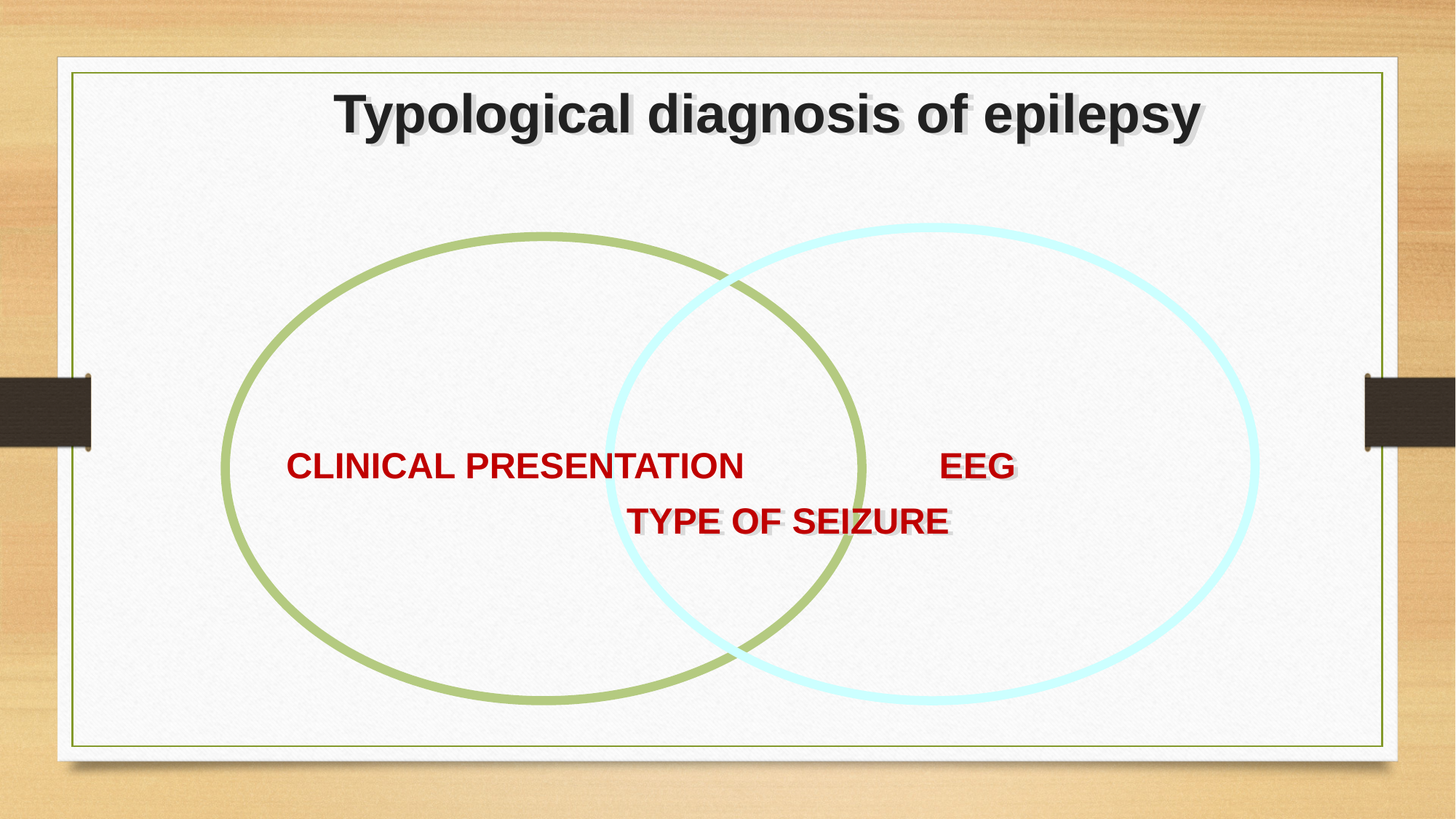

Typological diagnosis of epilepsy

CLINICAL PRESENTATION
EEG
TYPE OF SEIZURE